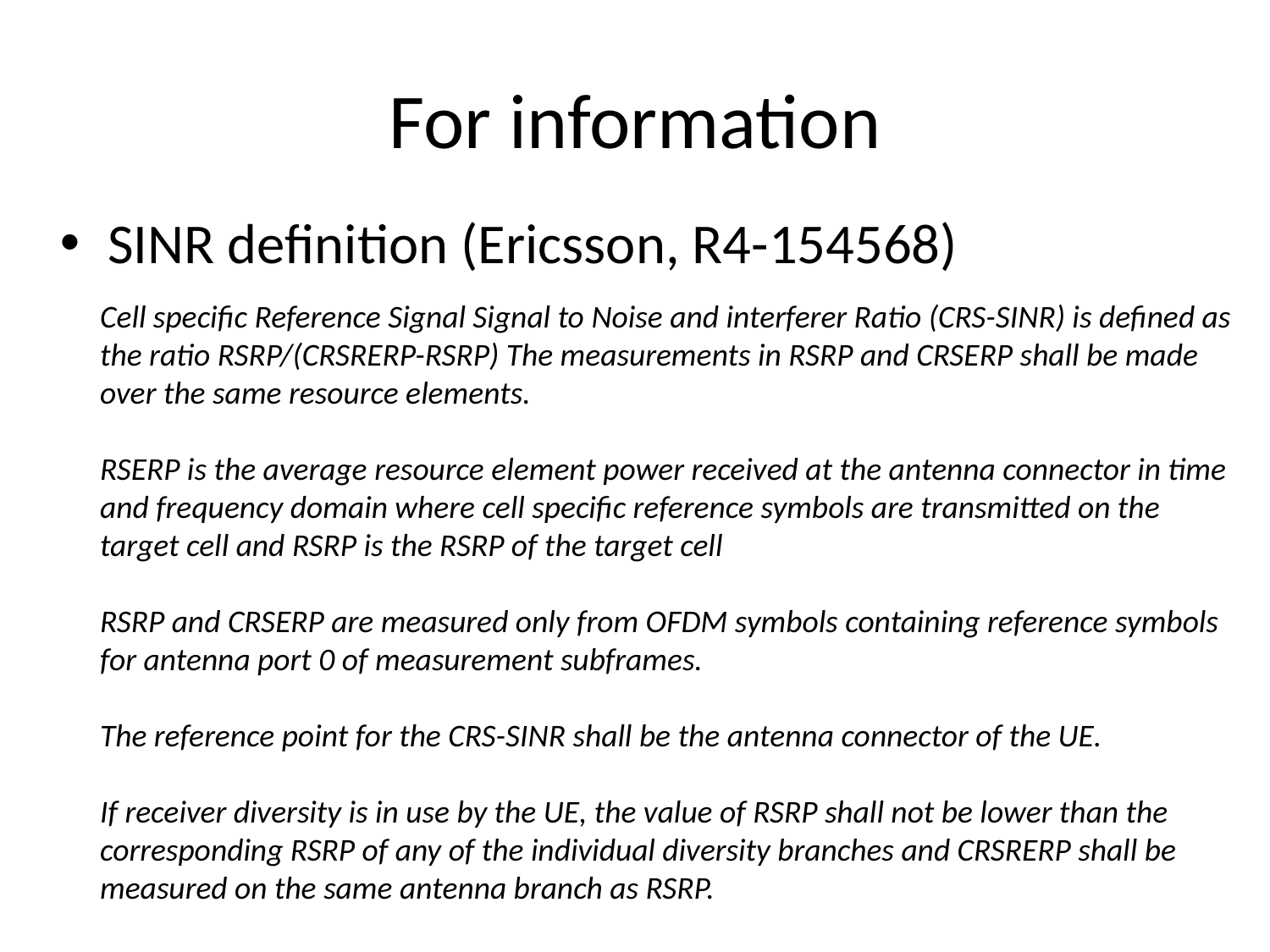

# For information
SINR definition (Ericsson, R4-154568)
Cell specific Reference Signal Signal to Noise and interferer Ratio (CRS-SINR) is defined as the ratio RSRP/(CRSRERP-RSRP) The measurements in RSRP and CRSERP shall be made over the same resource elements.

RSERP is the average resource element power received at the antenna connector in time and frequency domain where cell specific reference symbols are transmitted on the target cell and RSRP is the RSRP of the target cell

RSRP and CRSERP are measured only from OFDM symbols containing reference symbols for antenna port 0 of measurement subframes.

The reference point for the CRS-SINR shall be the antenna connector of the UE.

If receiver diversity is in use by the UE, the value of RSRP shall not be lower than the corresponding RSRP of any of the individual diversity branches and CRSRERP shall be measured on the same antenna branch as RSRP.